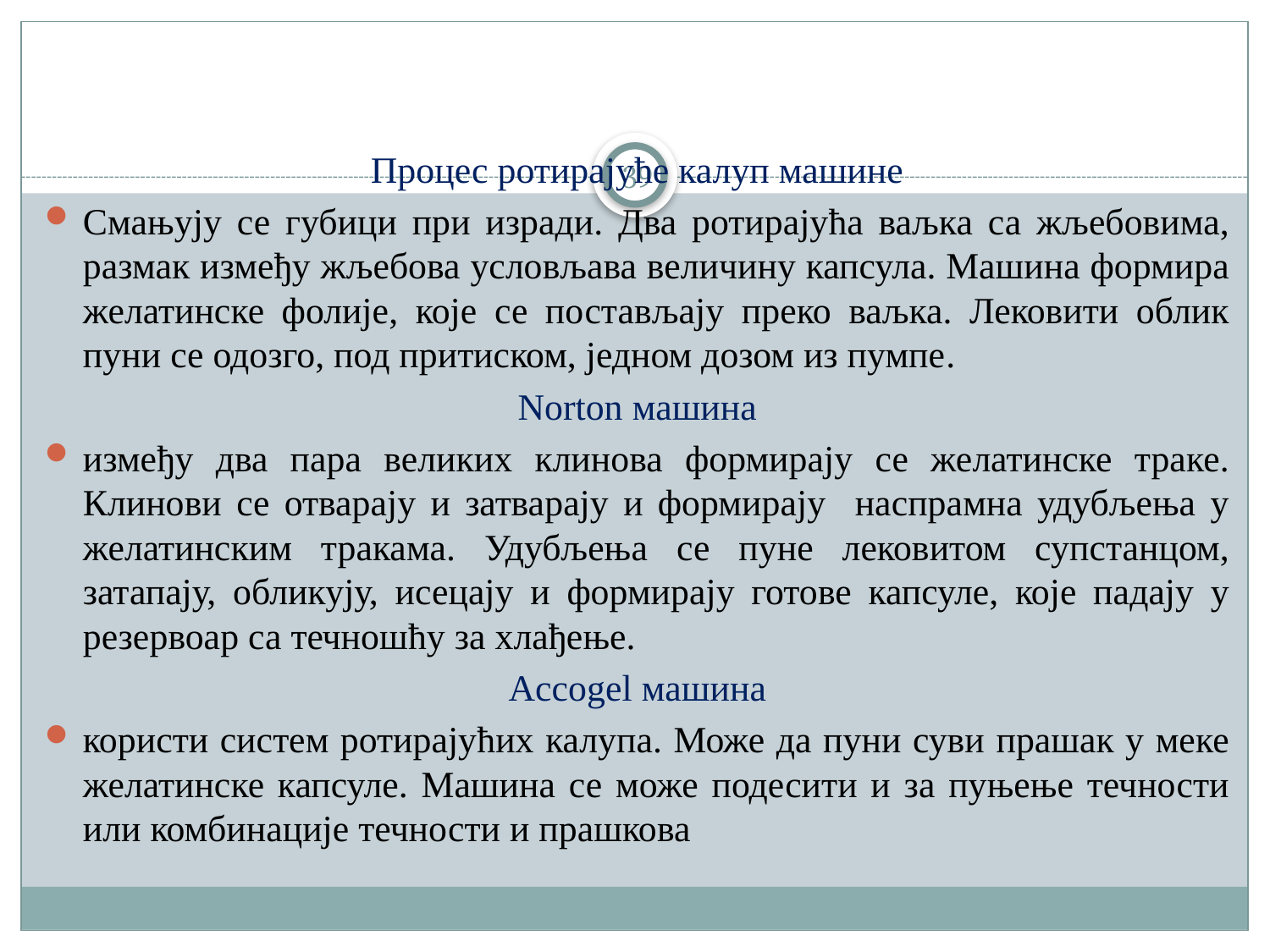

Процес ротирајуће калуп машине
Смањују се губици при изради. Два ротирајућа ваљка са жљебовима, размак између жљебова условљава величину капсула. Машина формира желатинске фолије, које се постављају преко ваљка. Лековити облик пуни се одозго, под притиском, једном дозом из пумпе.
Norton машина
између два пара великих клинова формирају се желатинске траке. Клинови се отварају и затварају и формирају  наспрамна удубљења у желатинским тракама. Удубљења се пуне лековитом супстанцом, затапају, обликују, исецају и формирају готове капсуле, које падају у резервоар са течношћу за хлађење.
Accogel машина
користи систем ротирајућих калупа. Може да пуни суви прашак у меке желатинске капсуле. Машина се може подесити и за пуњење течности или комбинације течности и прашкова
39